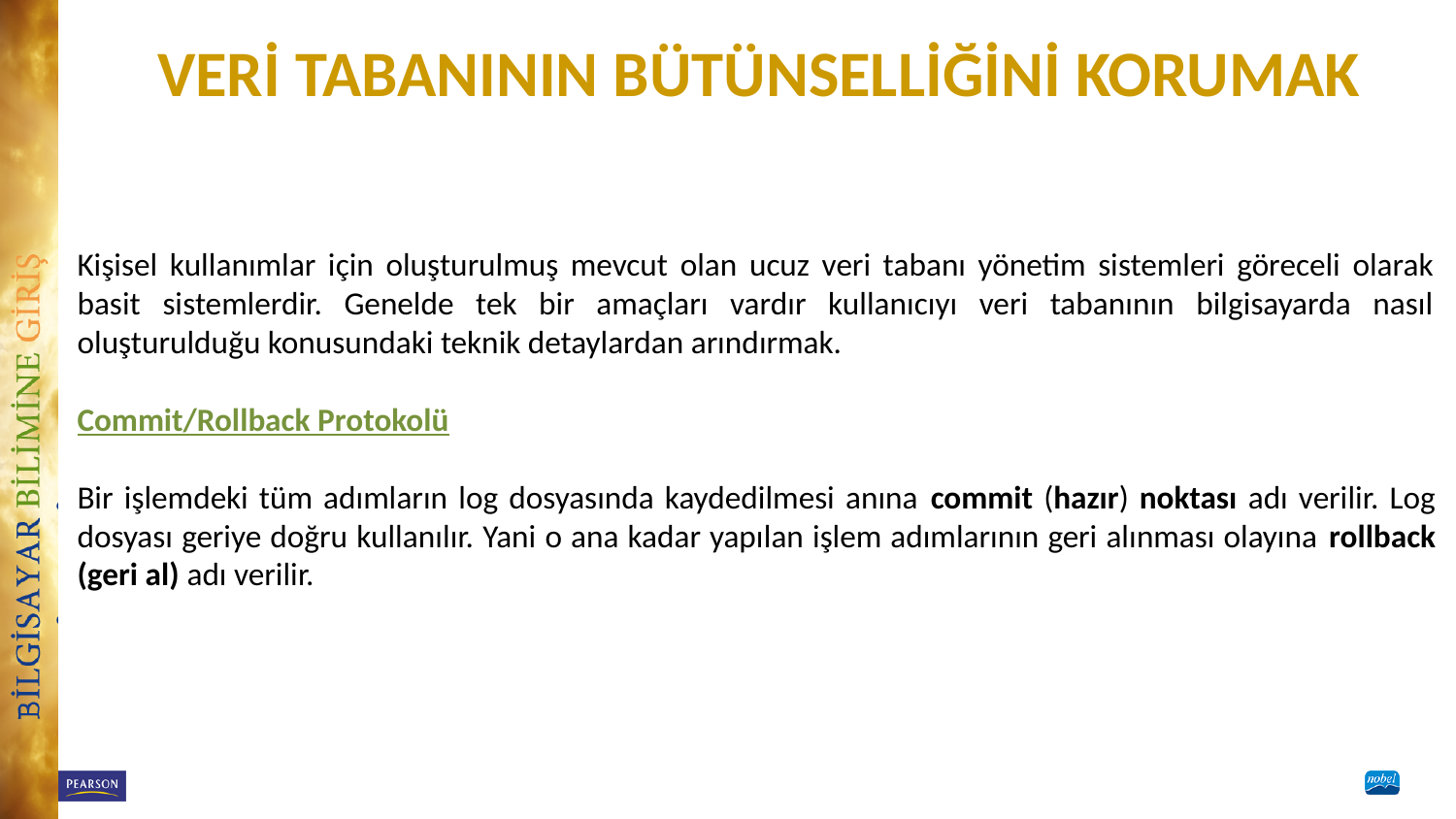

# VERİ TABANININ BÜTÜNSELLİĞİNİ KORUMAK
Kişisel kullanımlar için oluşturulmuş mevcut olan ucuz veri tabanı yönetim sistemleri göreceli olarak basit sistemlerdir. Genelde tek bir amaçları vardır kullanıcıyı veri tabanının bilgisayarda nasıl oluşturulduğu konusundaki teknik detaylardan arındırmak.

Commit/Rollback Protokolü

Bir işlemdeki tüm adımların log dosyasında kaydedilmesi anına commit (hazır) noktası adı verilir. Log dosyası geriye doğru kullanılır. Yani o ana kadar yapılan işlem adımlarının geri alınması olayına rollback (geri al) adı verilir.